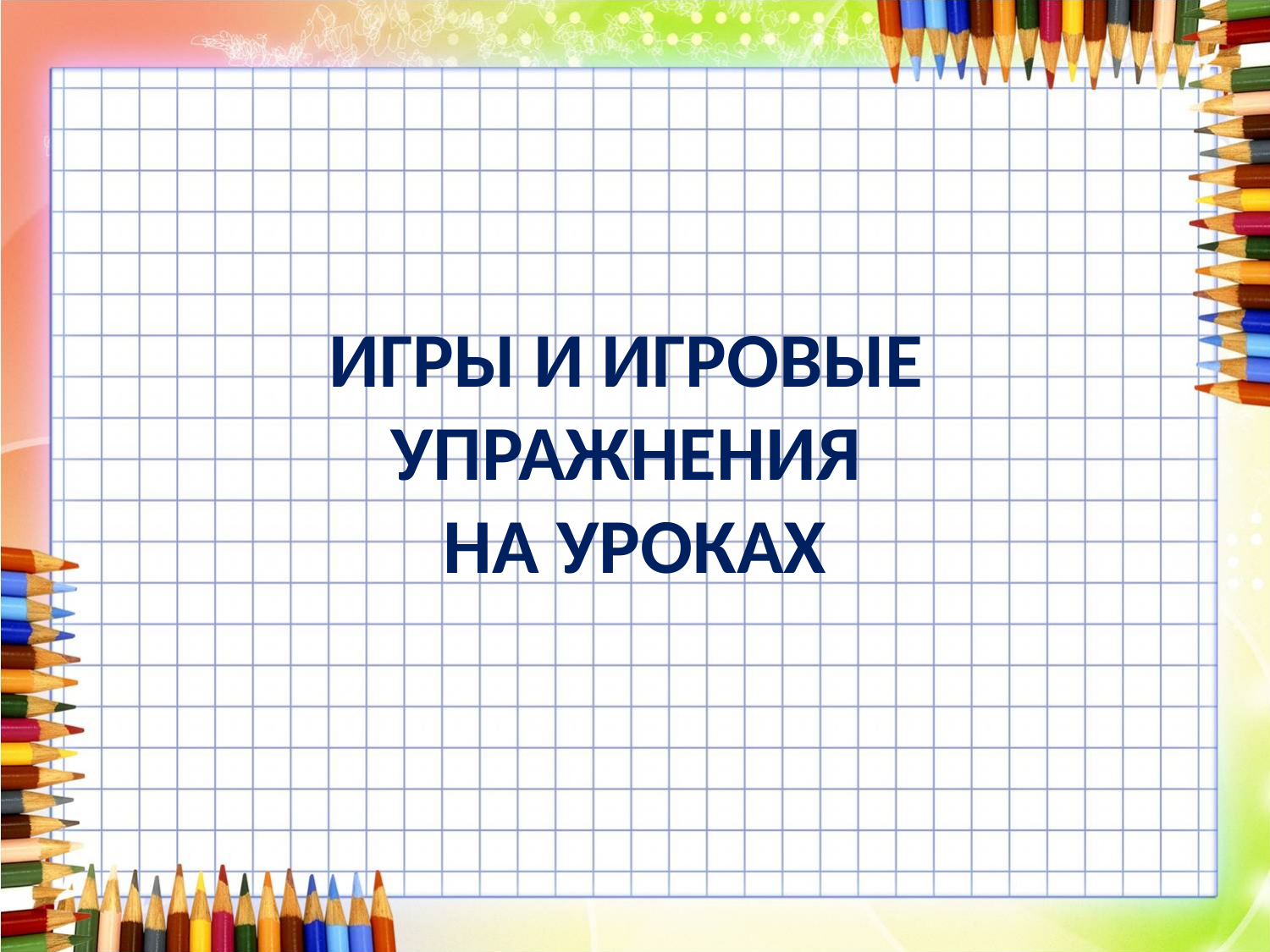

# ИГРЫ И ИГРОВЫЕ УПРАЖНЕНИЯ НА УРОКАХ